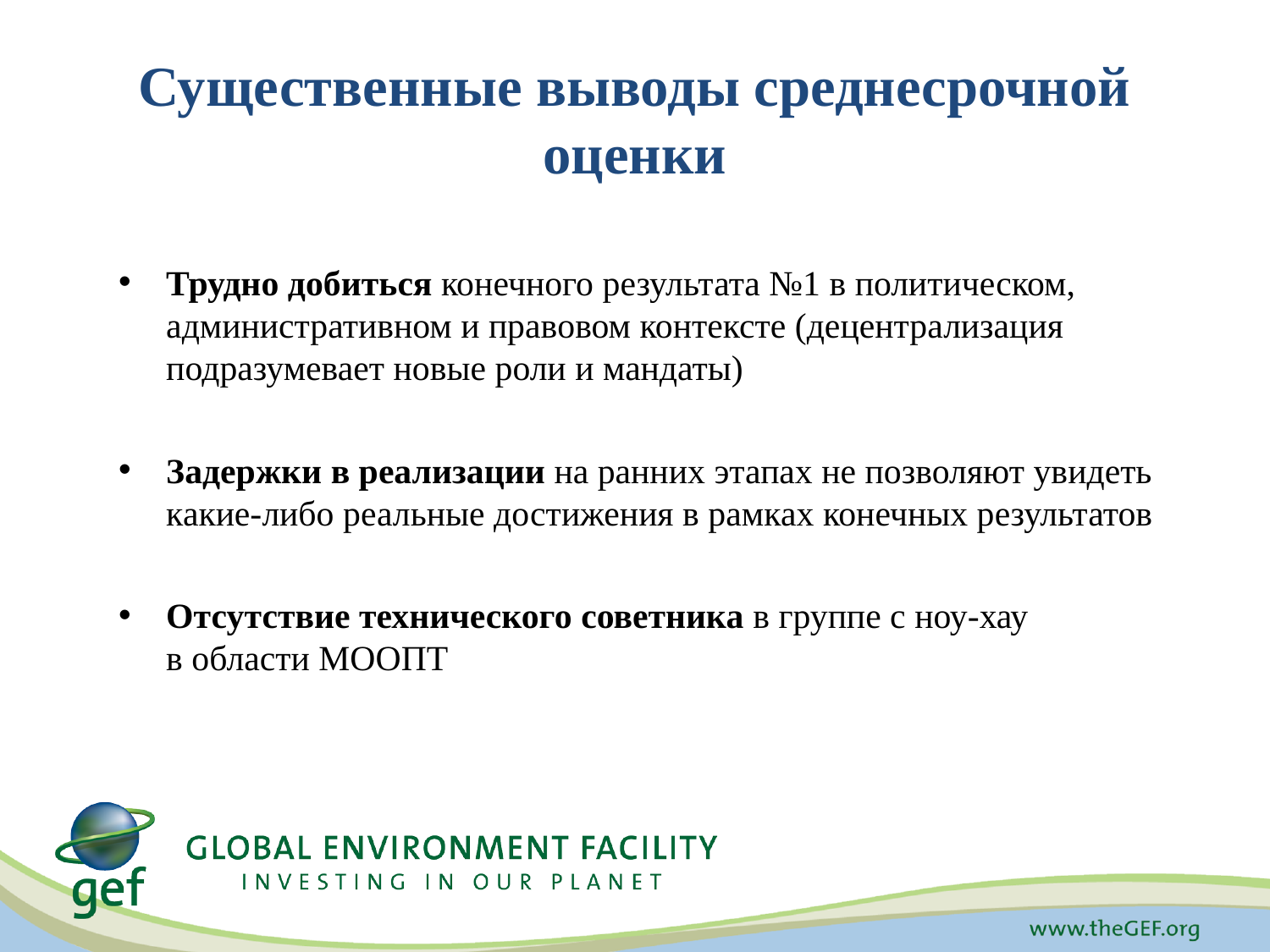

# Существенные выводы среднесрочной оценки
Трудно добиться конечного результата №1 в политическом, административном и правовом контексте (децентрализация подразумевает новые роли и мандаты)

Задержки в реализации на ранних этапах не позволяют увидеть какие-либо реальные достижения в рамках конечных результатов

Отсутствие технического советника в группе с ноу-хау
в области МООПТ